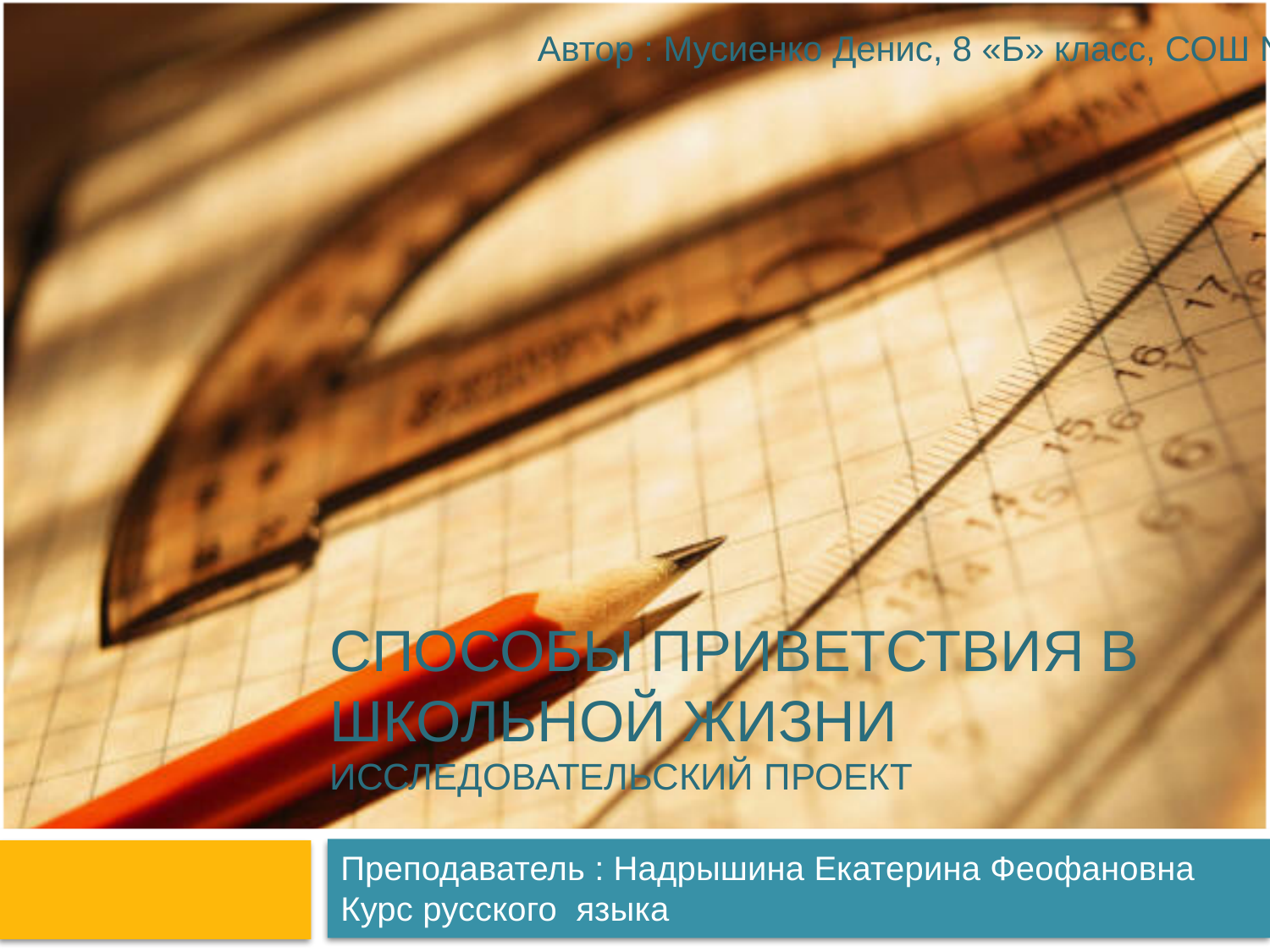

Автор : Мусиенко Денис, 8 «Б» класс, СОШ №8
# Способы приветствия в школьной жизни Исследовательский проект
Преподаватель : Надрышина Екатерина Феофановна
Курс русского  языка